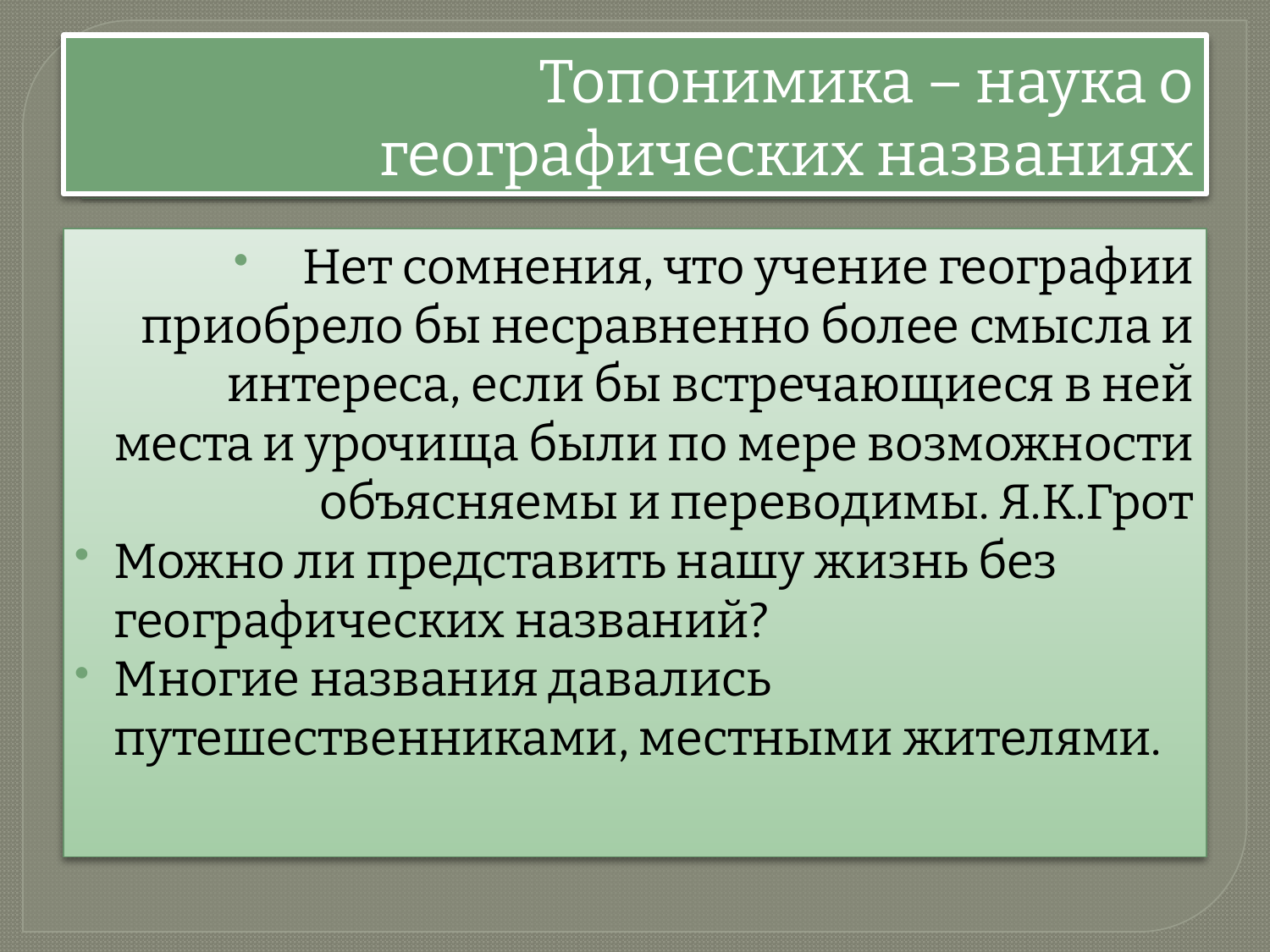

# Топонимика – наука о географических названиях
Нет сомнения, что учение географии приобрело бы несравненно более смысла и интереса, если бы встречающиеся в ней места и урочища были по мере возможности объясняемы и переводимы. Я.К.Грот
Можно ли представить нашу жизнь без географических названий?
Многие названия давались путешественниками, местными жителями.